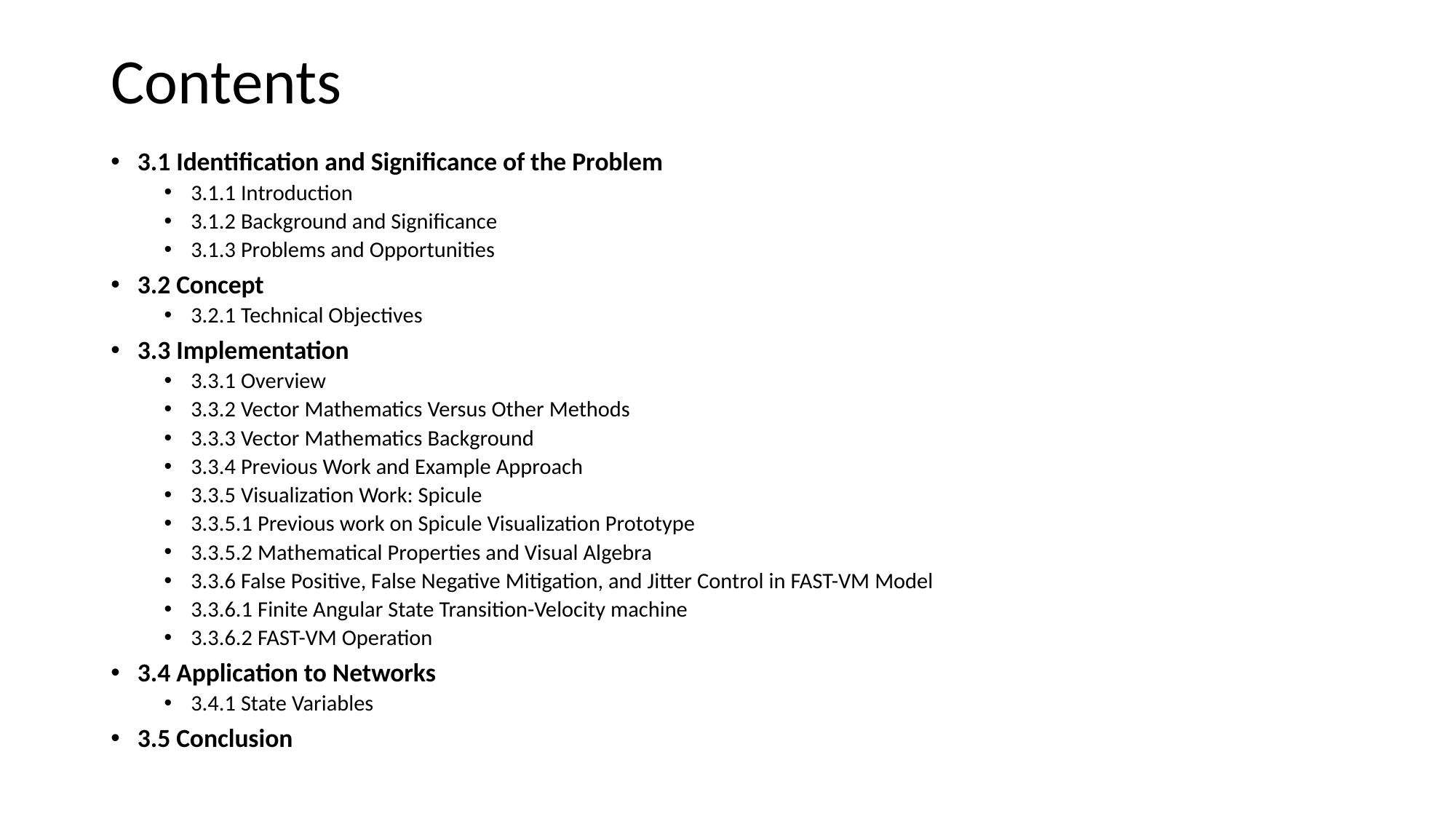

# Contents
3.1 Identification and Significance of the Problem
3.1.1 Introduction
3.1.2 Background and Significance
3.1.3 Problems and Opportunities
3.2 Concept
3.2.1 Technical Objectives
3.3 Implementation
3.3.1 Overview
3.3.2 Vector Mathematics Versus Other Methods
3.3.3 Vector Mathematics Background
3.3.4 Previous Work and Example Approach
3.3.5 Visualization Work: Spicule
3.3.5.1 Previous work on Spicule Visualization Prototype
3.3.5.2 Mathematical Properties and Visual Algebra
3.3.6 False Positive, False Negative Mitigation, and Jitter Control in FAST-VM Model
3.3.6.1 Finite Angular State Transition-Velocity machine
3.3.6.2 FAST-VM Operation
3.4 Application to Networks
3.4.1 State Variables
3.5 Conclusion